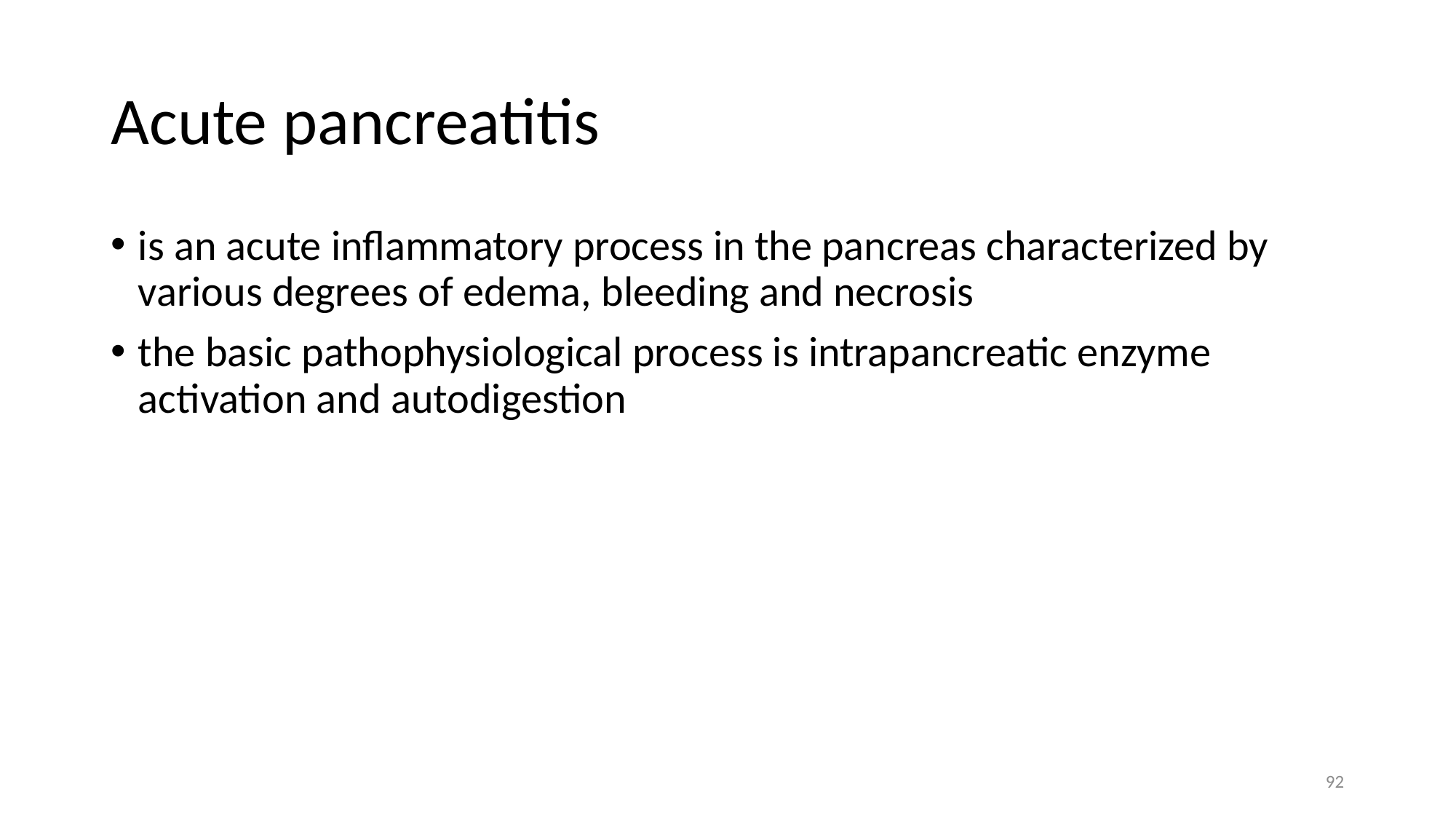

# Acute pancreatitis
is an acute inflammatory process in the pancreas characterized by various degrees of edema, bleeding and necrosis
the basic pathophysiological process is intrapancreatic enzyme activation and autodigestion
92